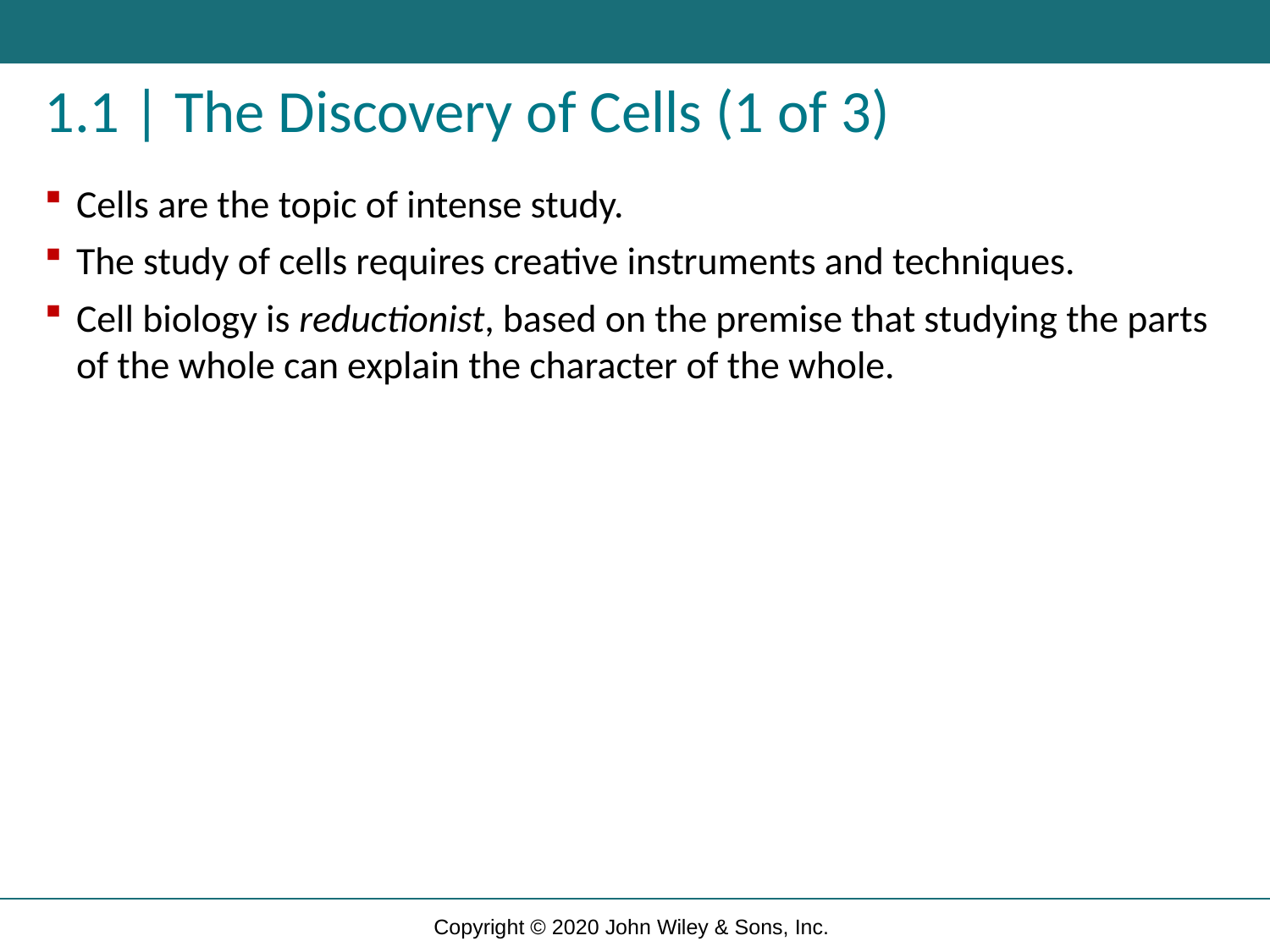

# 1.1 | The Discovery of Cells (1 of 3)
Cells are the topic of intense study.
The study of cells requires creative instruments and techniques.
Cell biology is reductionist, based on the premise that studying the parts of the whole can explain the character of the whole.
Copyright © 2020 John Wiley & Sons, Inc.